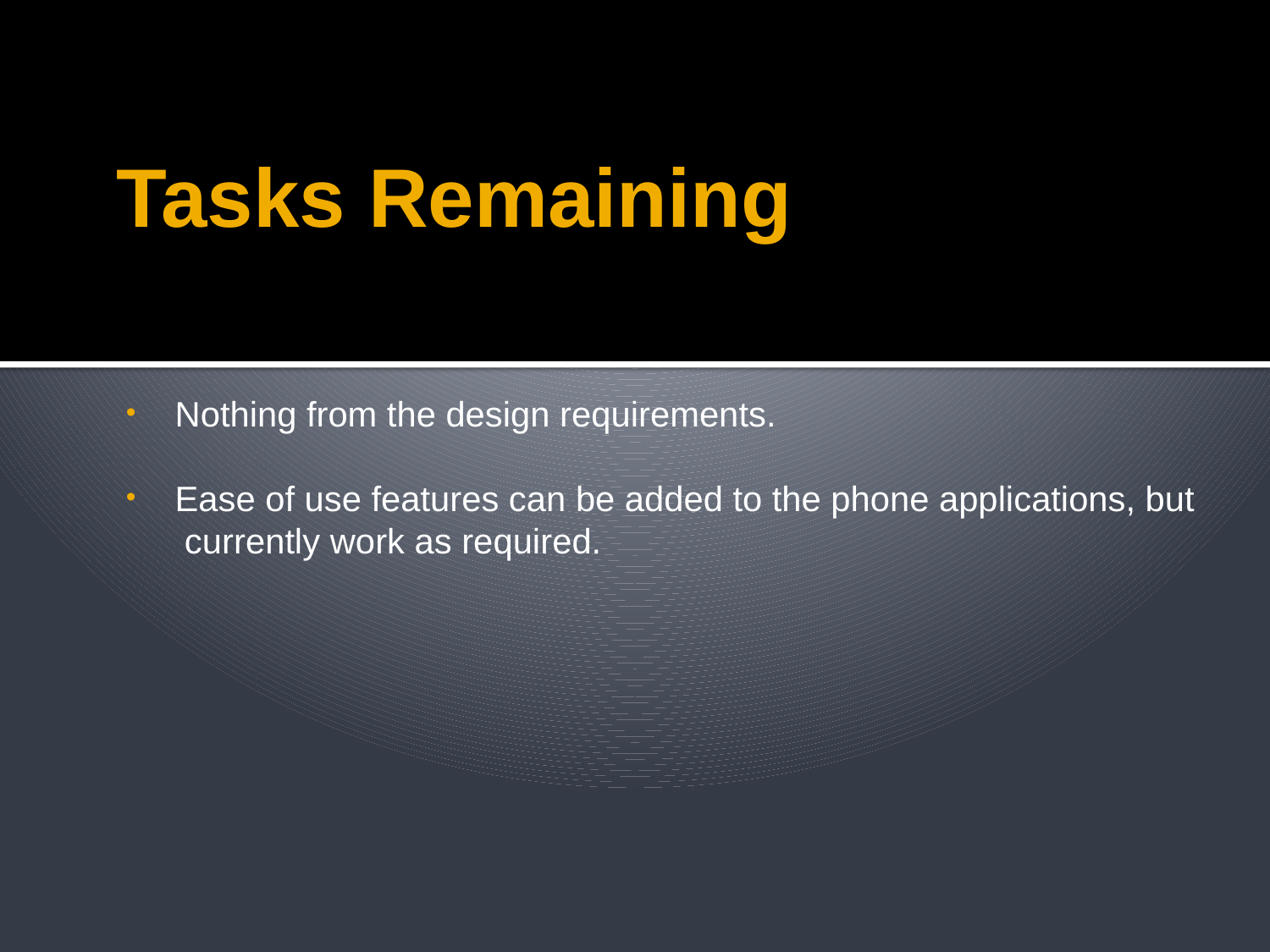

# Tasks Remaining
    Nothing from the design requirements.

    Ease of use features can be added to the phone applications, but        currently work as required.